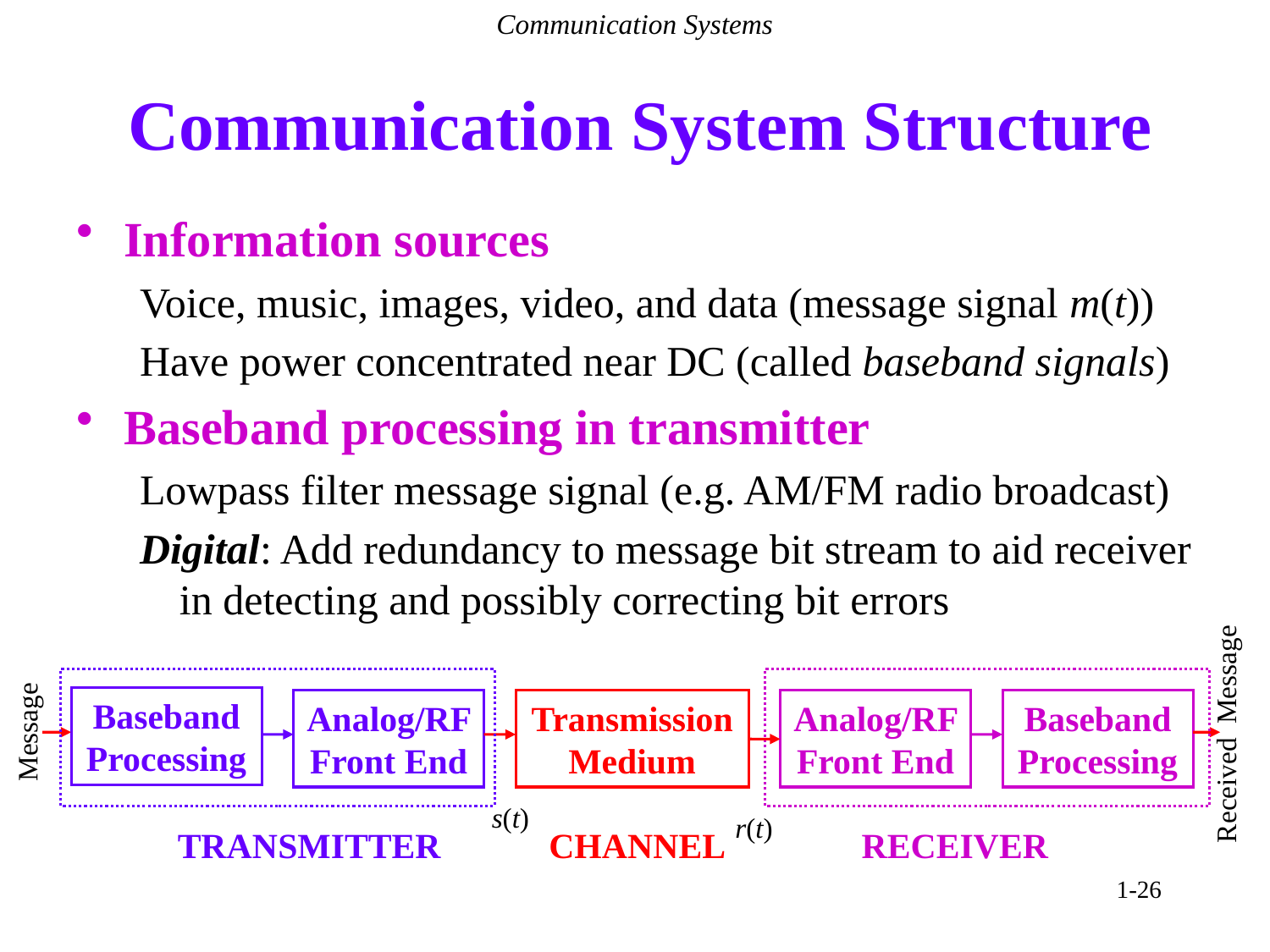

Communication Systems
# Communication System Structure
Information sources
Voice, music, images, video, and data (message signal m(t))
Have power concentrated near DC (called baseband signals)
Baseband processing in transmitter
Lowpass filter message signal (e.g. AM/FM radio broadcast)
Digital: Add redundancy to message bit stream to aid receiver in detecting and possibly correcting bit errors

Baseband
Processing
Analog/RF Front End
Transmission Medium
Analog/RF Front End
Baseband
Processing
Message
Received  Message

s(t)
r(t)
TRANSMITTER
CHANNEL
RECEIVER
1-26